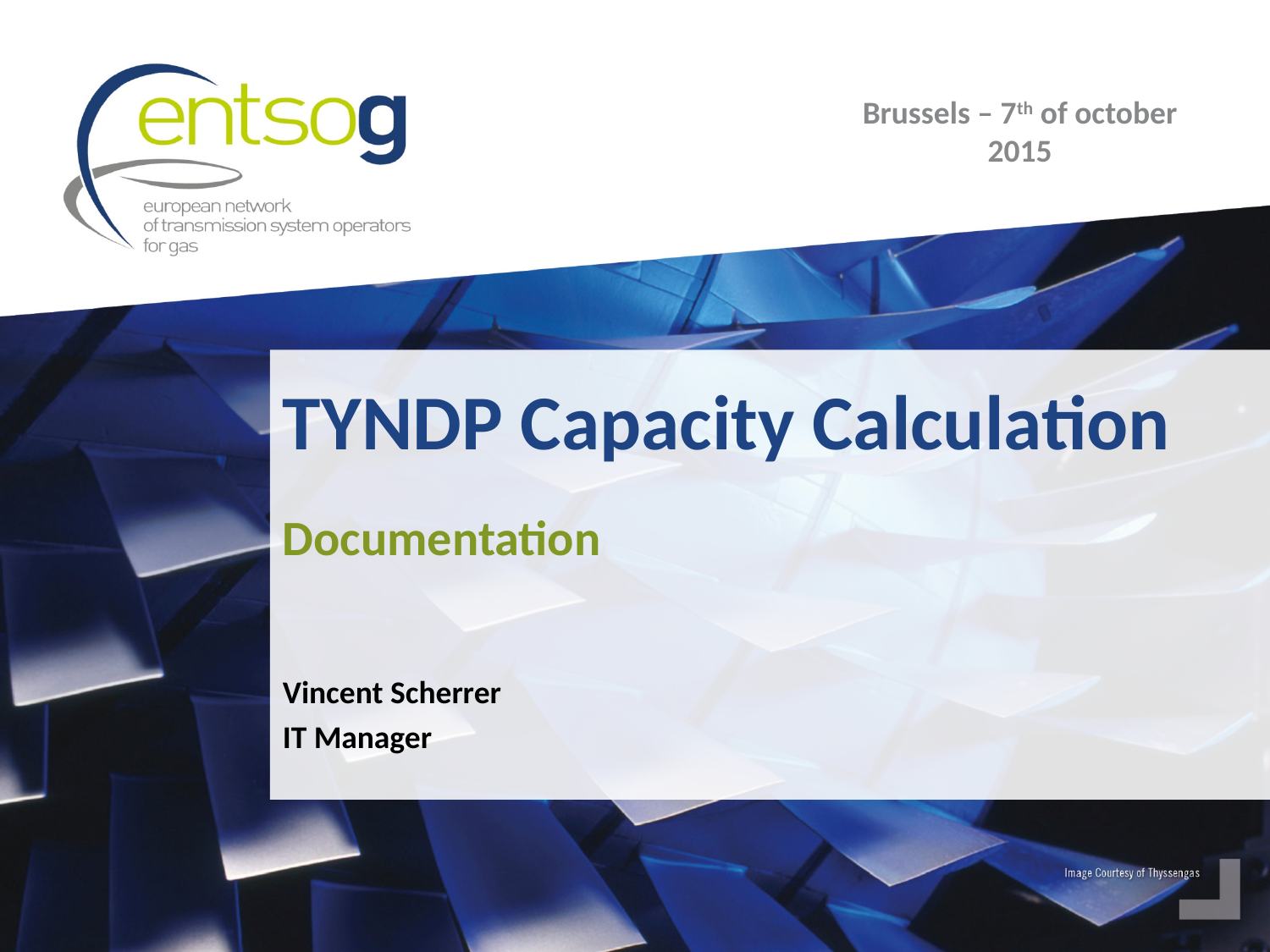

Brussels – 7th of october 2015
# TYNDP Capacity Calculation
Documentation
Vincent Scherrer
IT Manager